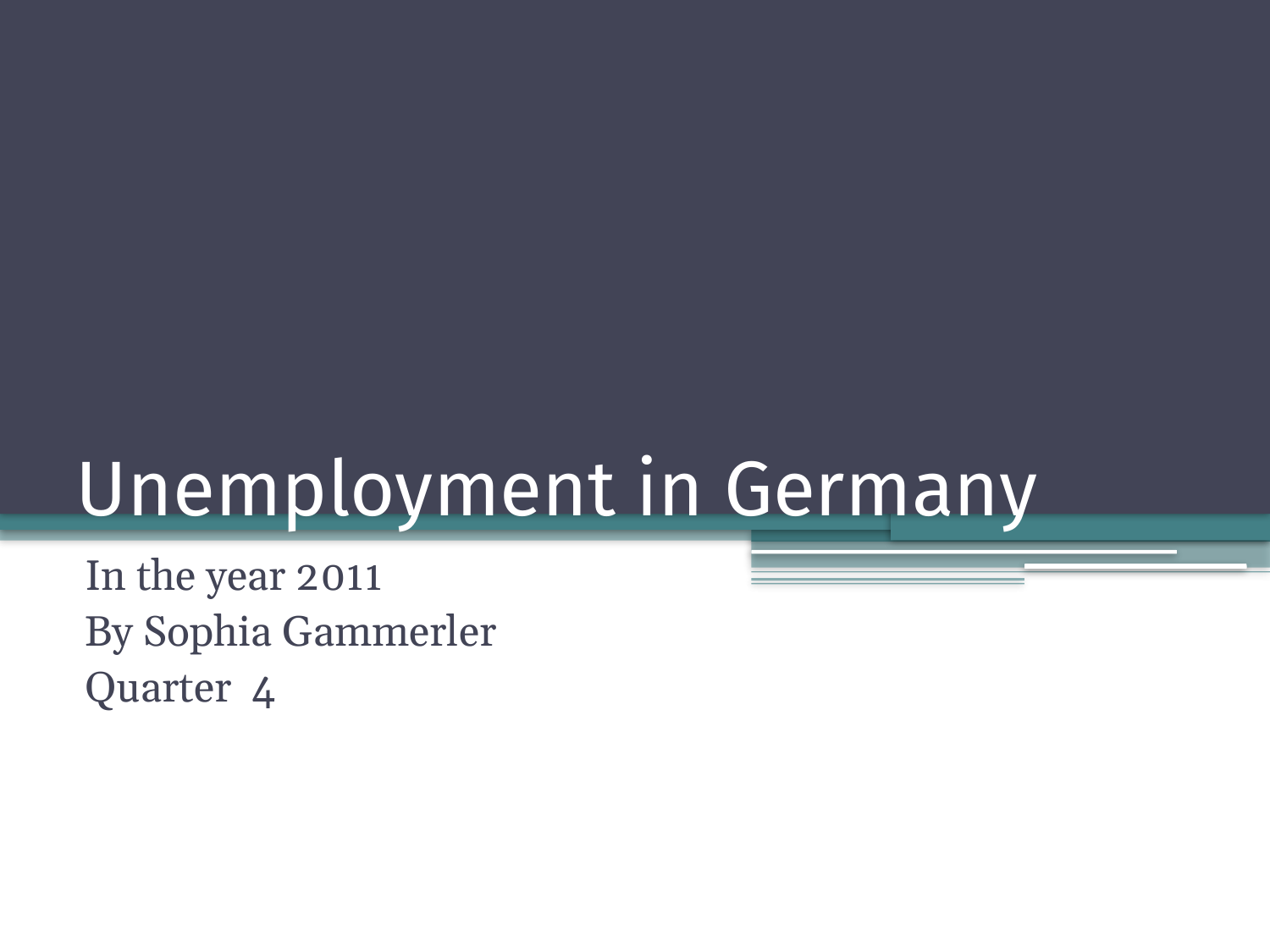

# Unemployment in Germany
In the year 2011
By Sophia Gammerler
Quarter  4